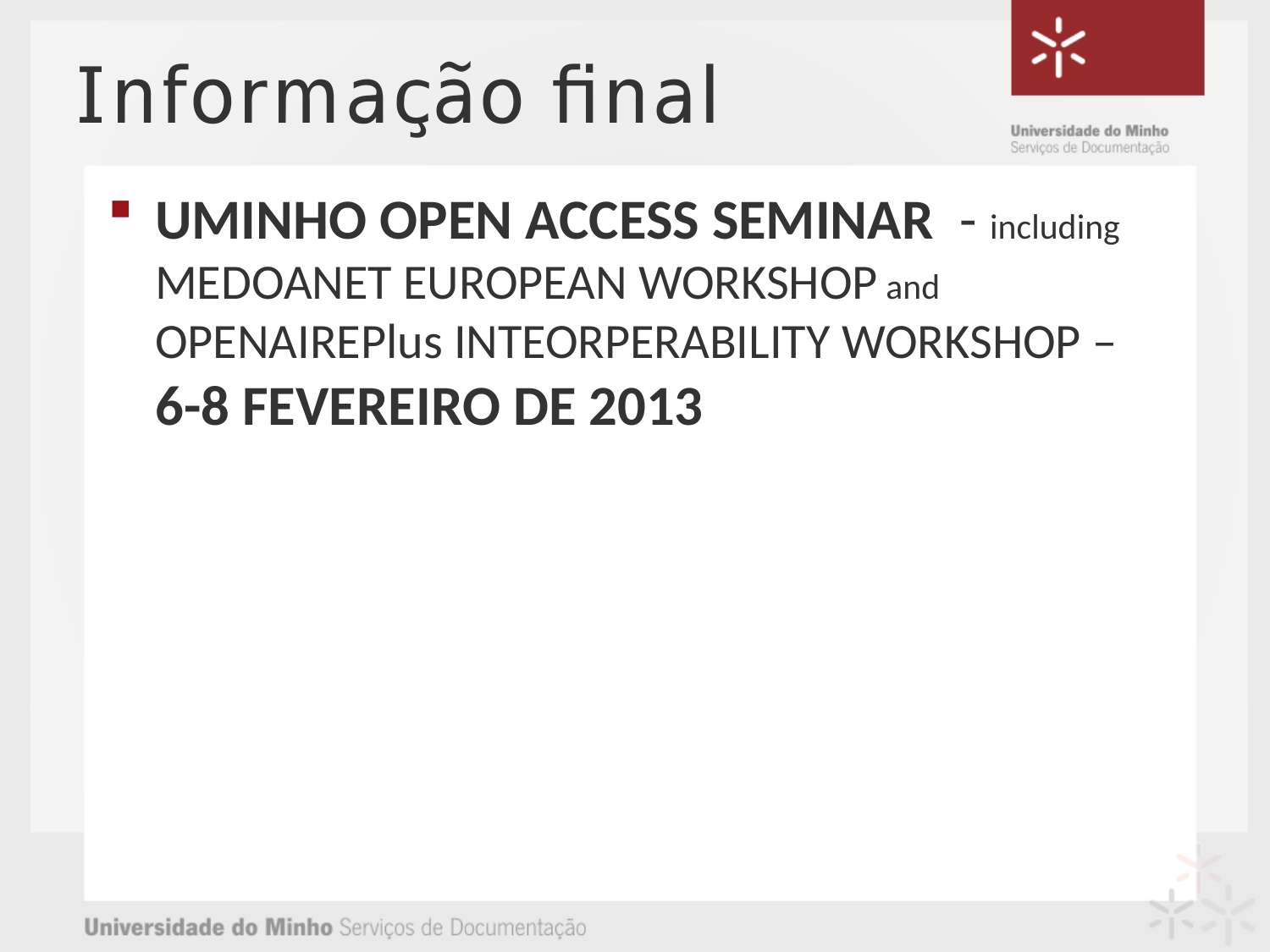

# Informação final
UMINHO OPEN ACCESS SEMINAR  - including MEDOANET EUROPEAN WORKSHOP and OPENAIREPlus INTEORPERABILITY WORKSHOP –  6-8 FEVEREIRO DE 2013